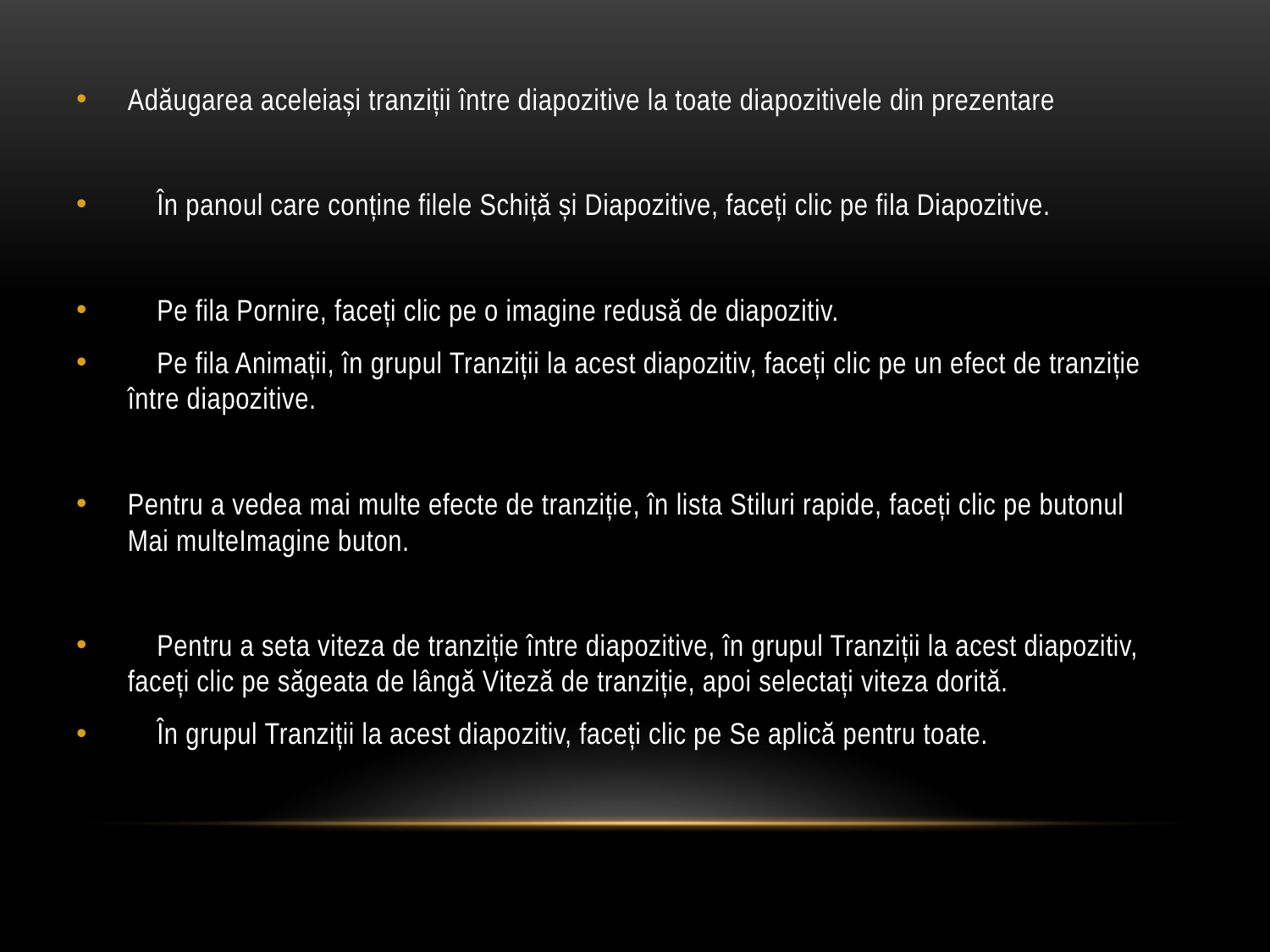

Adăugarea aceleiași tranziții între diapozitive la toate diapozitivele din prezentare

    În panoul care conține filele Schiță și Diapozitive, faceți clic pe fila Diapozitive.

    Pe fila Pornire, faceți clic pe o imagine redusă de diapozitiv.
    Pe fila Animații, în grupul Tranziții la acest diapozitiv, faceți clic pe un efect de tranziție între diapozitive.

Pentru a vedea mai multe efecte de tranziție, în lista Stiluri rapide, faceți clic pe butonul Mai multeImagine buton.

    Pentru a seta viteza de tranziție între diapozitive, în grupul Tranziții la acest diapozitiv, faceți clic pe săgeata de lângă Viteză de tranziție, apoi selectați viteza dorită.
    În grupul Tranziții la acest diapozitiv, faceți clic pe Se aplică pentru toate.